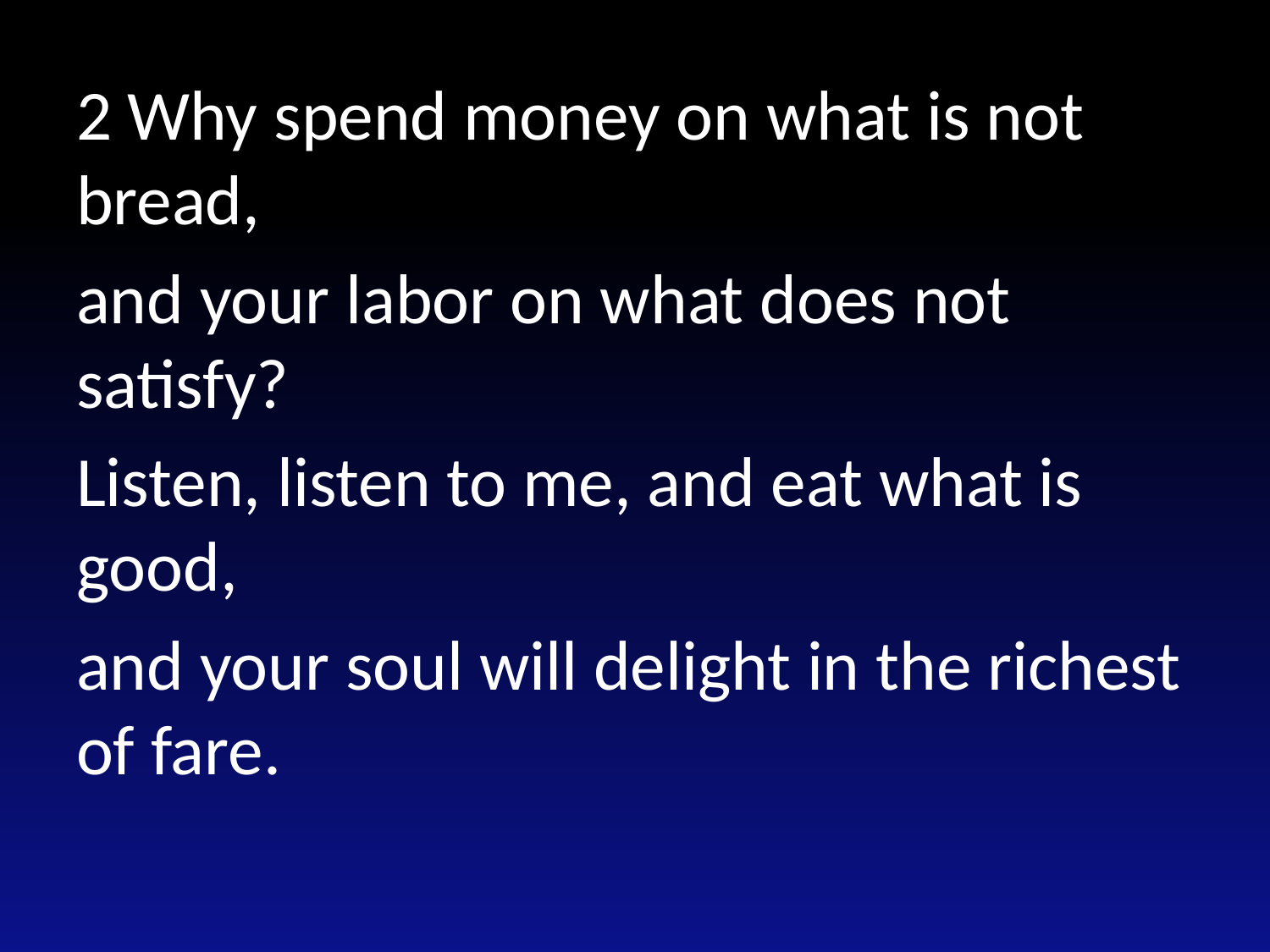

#
2 Why spend money on what is not bread,
and your labor on what does not satisfy?
Listen, listen to me, and eat what is good,
and your soul will delight in the richest of fare.